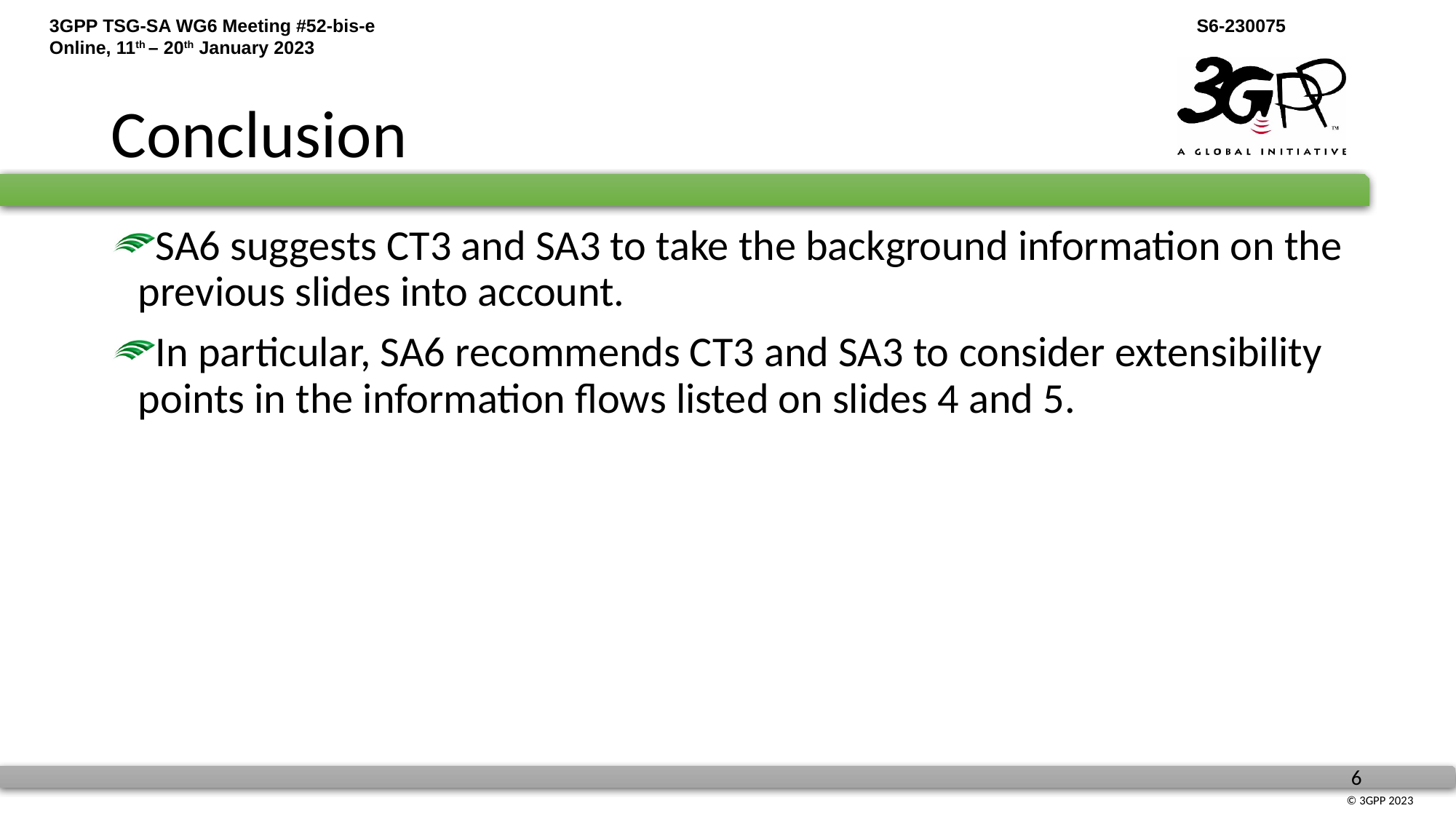

# Conclusion
SA6 suggests CT3 and SA3 to take the background information on the previous slides into account.
In particular, SA6 recommends CT3 and SA3 to consider extensibility points in the information flows listed on slides 4 and 5.